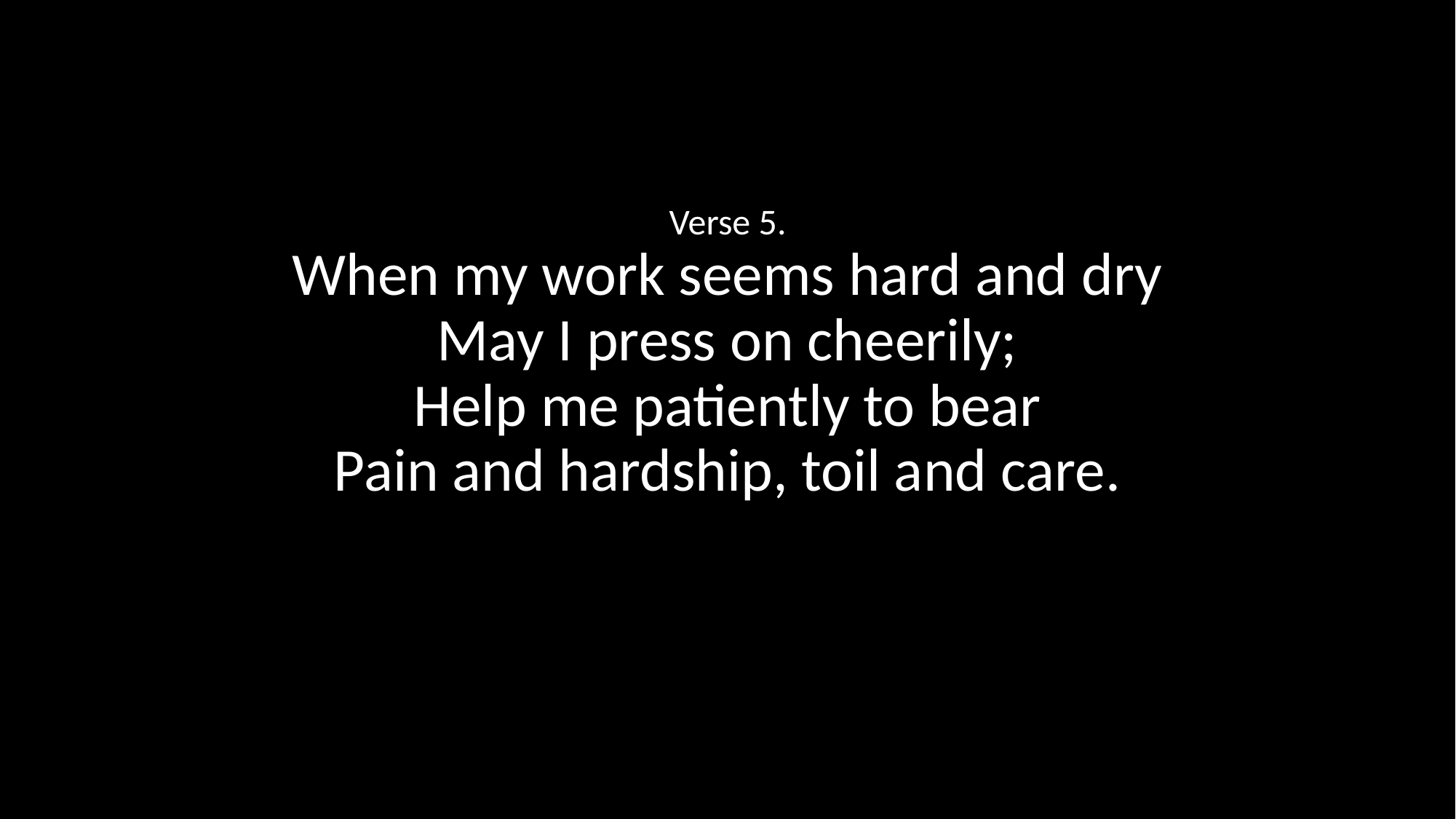

Verse 5.
When my work seems hard and dry
May I press on cheerily;
Help me patiently to bear
Pain and hardship, toil and care.